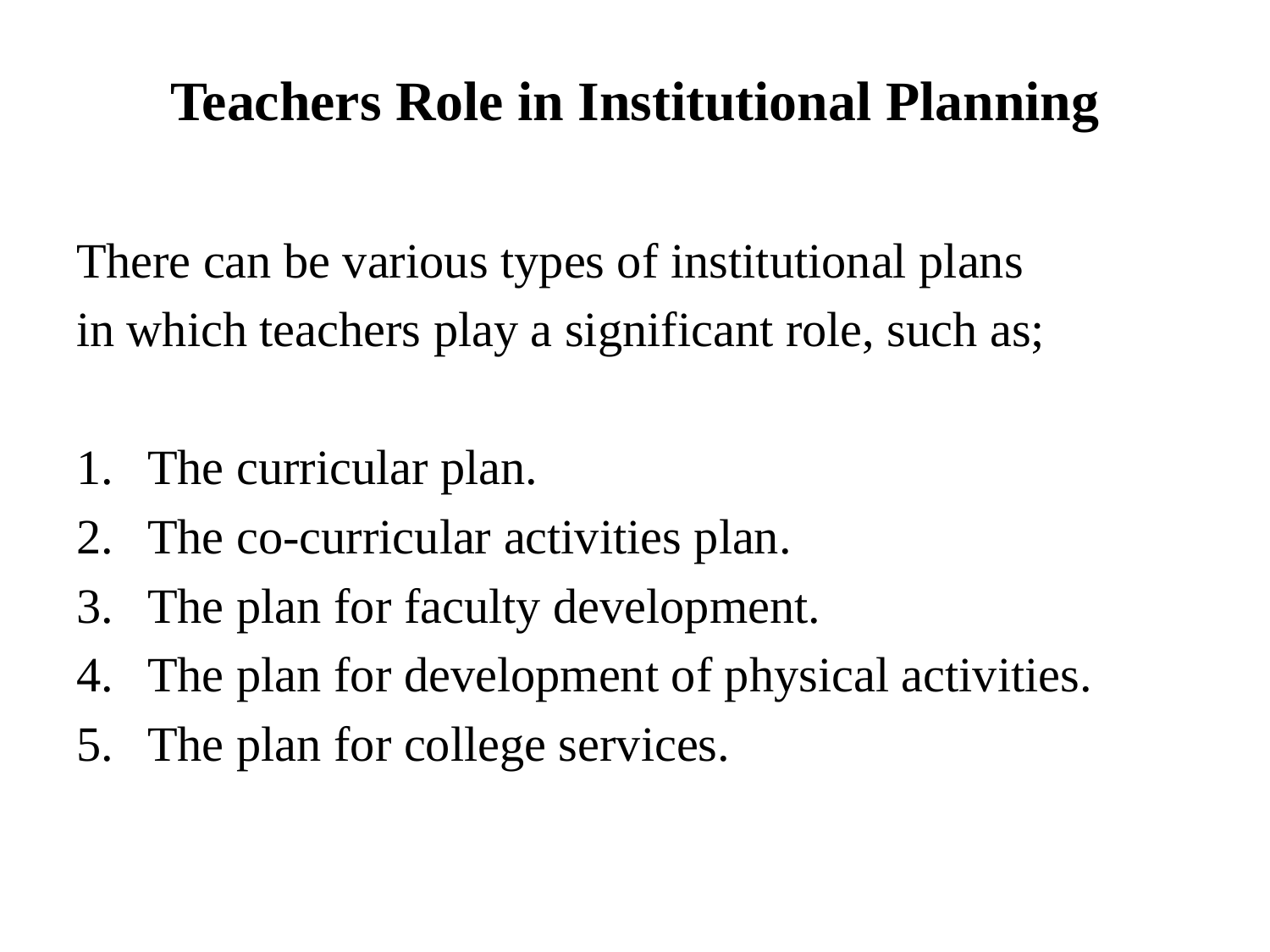

# Teachers Role in Institutional Planning
There can be various types of institutional plans
in which teachers play a significant role, such as;

The curricular plan.
The co-curricular activities plan.
The plan for faculty development.
The plan for development of physical activities.
The plan for college services.